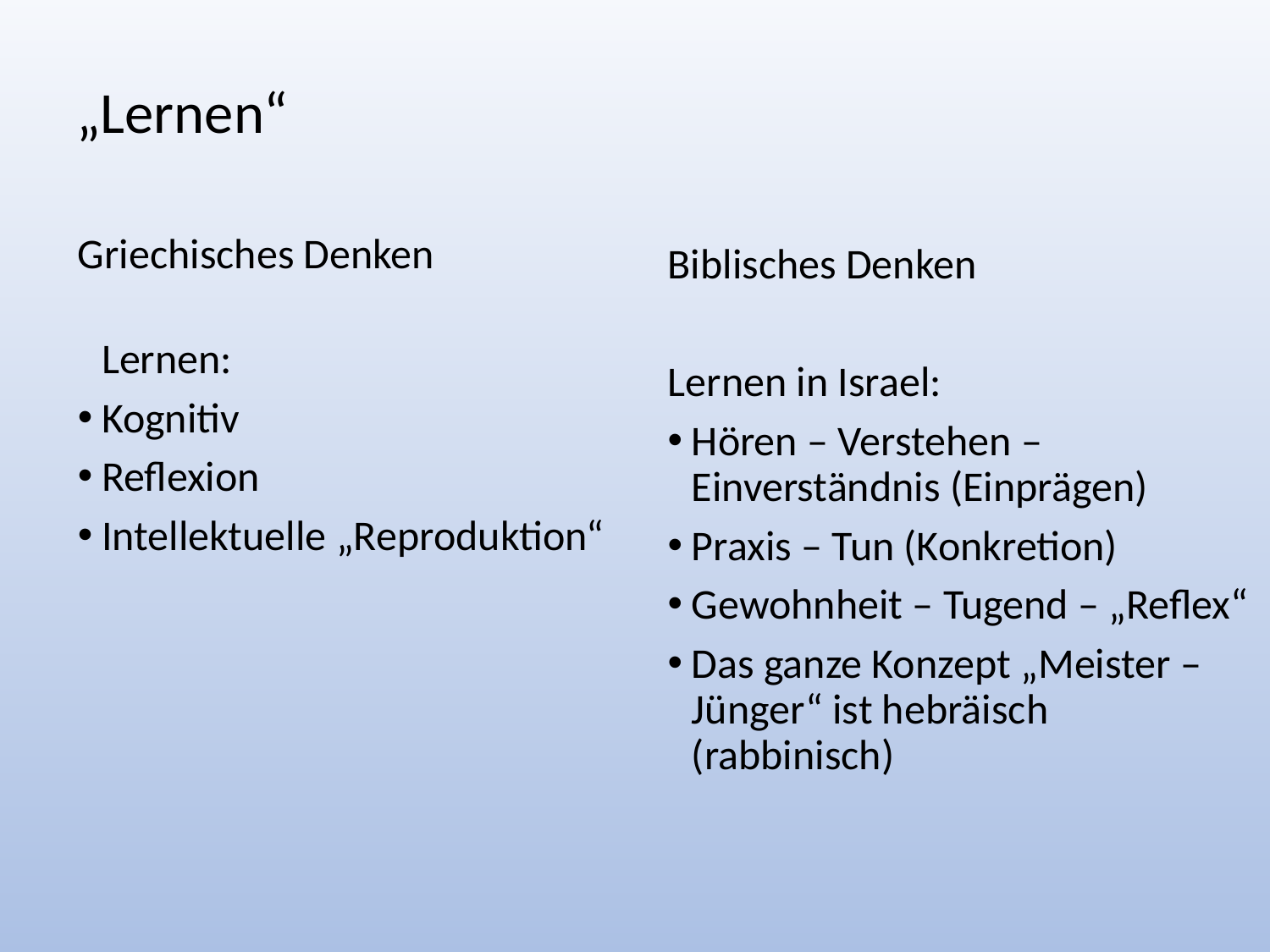

# „Lernen“
Griechisches Denken
Lernen:
Kognitiv
Reflexion
Intellektuelle „Reproduktion“
Biblisches Denken

Lernen in Israel:
Hören – Verstehen – Einverständnis (Einprägen)
Praxis – Tun (Konkretion)
Gewohnheit – Tugend – „Reflex“
Das ganze Konzept „Meister – Jünger“ ist hebräisch (rabbinisch)